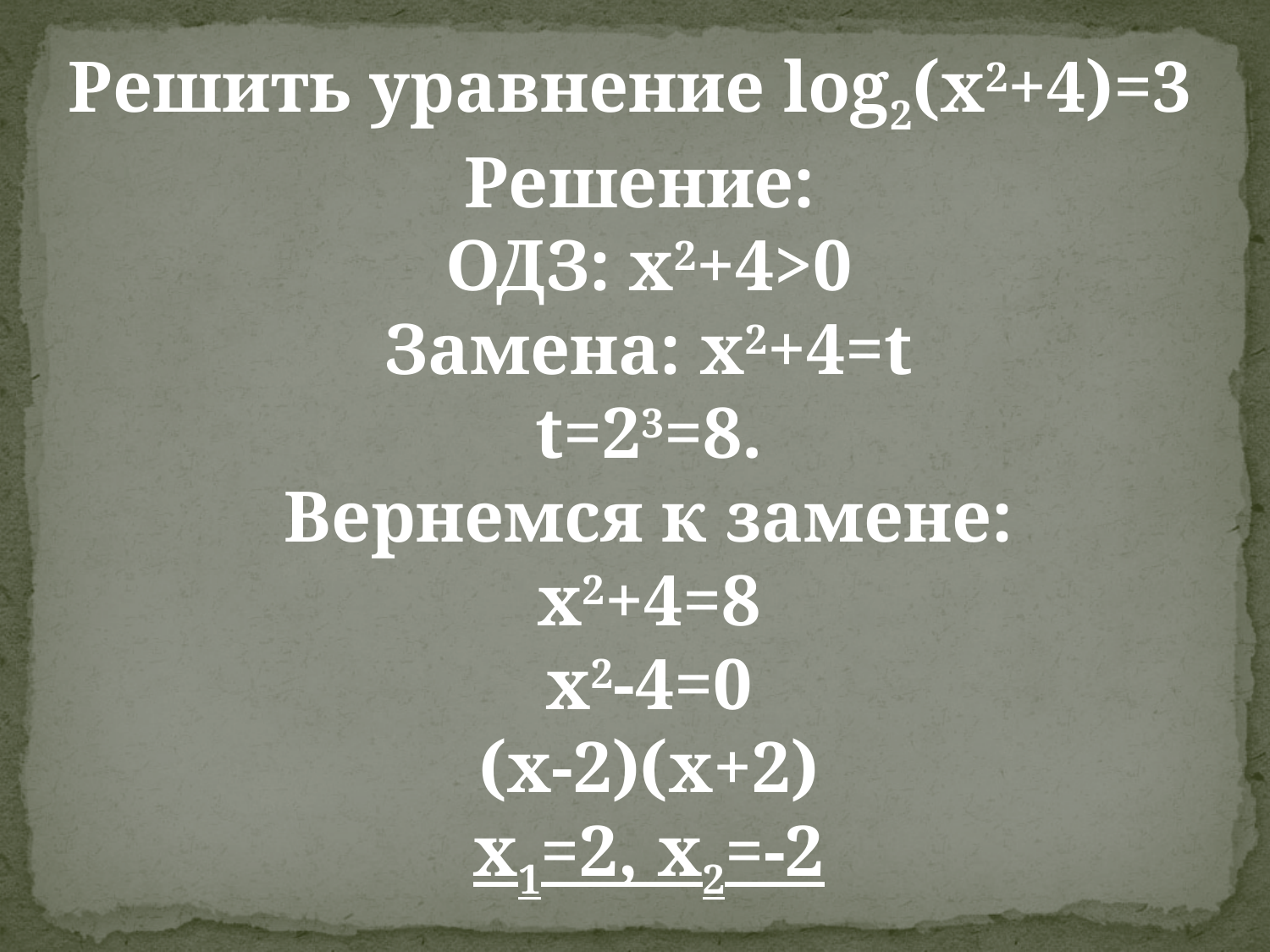

Решить уравнение log2(x2+4)=3
Решение:
ОДЗ: x2+4>0
Замена: x2+4=t
t=23=8.
Вернемся к замене:
x2+4=8
x2-4=0
(x-2)(x+2)
x1=2, x2=-2